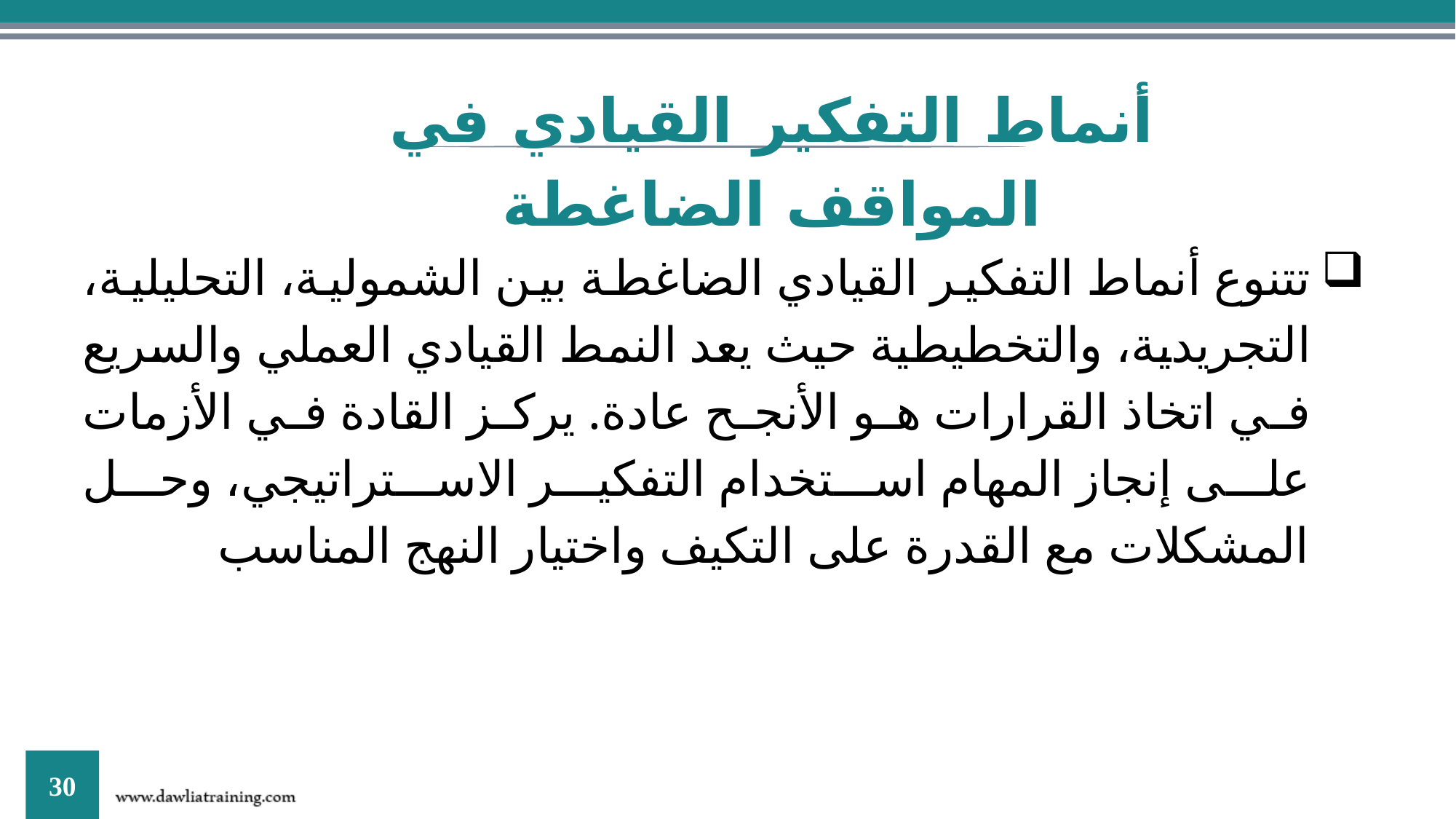

أنماط التفكير القيادي في المواقف الضاغطة
تتنوع أنماط التفكير القيادي الضاغطة بين الشمولية، التحليلية، التجريدية، والتخطيطية حيث يعد النمط القيادي العملي والسريع في اتخاذ القرارات هو الأنجح عادة. يركز القادة في الأزمات على إنجاز المهام استخدام التفكير الاستراتيجي، وحل المشكلات مع القدرة على التكيف واختيار النهج المناسب